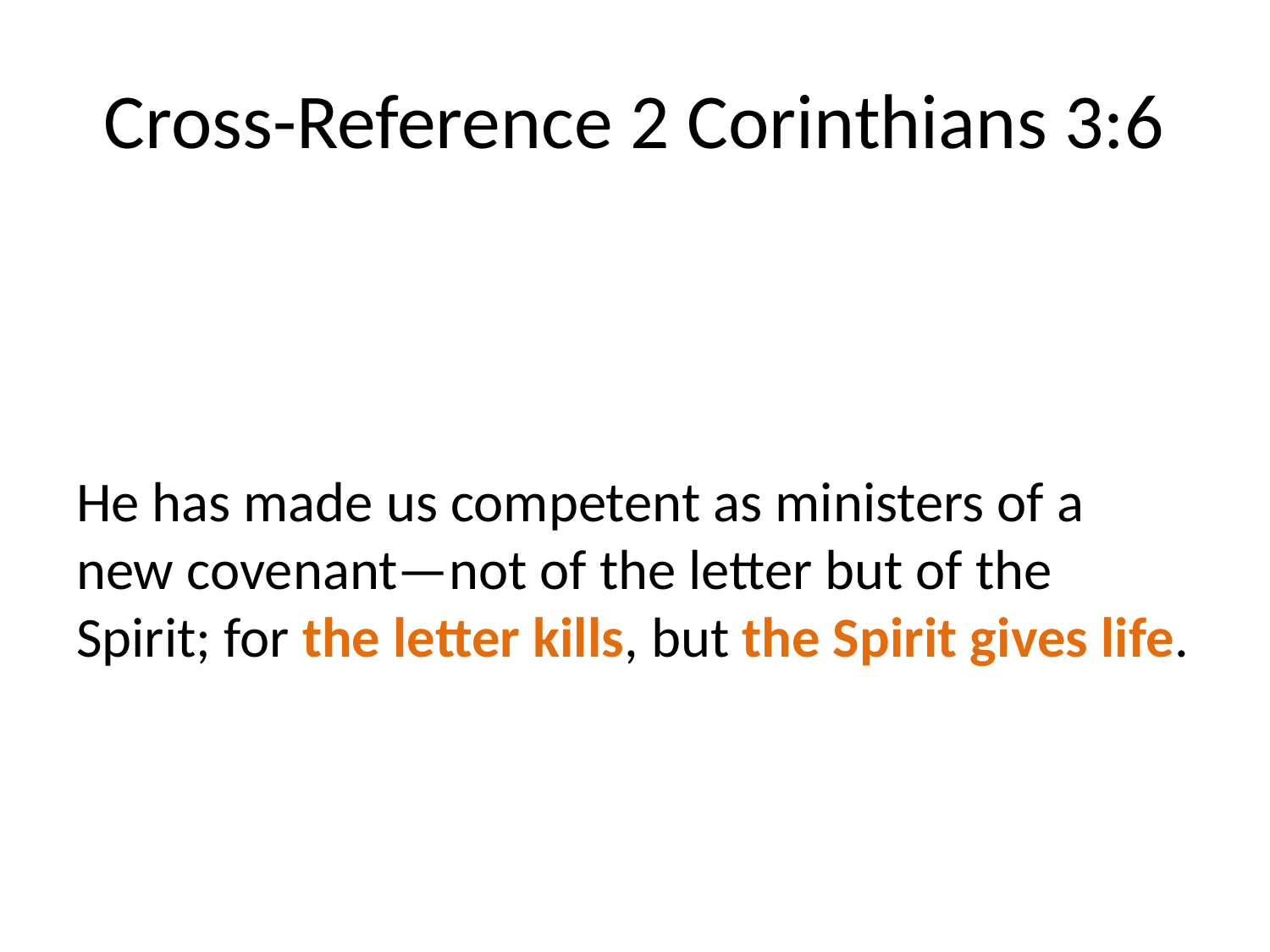

# Cross-Reference 2 Corinthians 3:6

He has made us competent as ministers of a new covenant—not of the letter but of the Spirit; for the letter kills, but the Spirit gives life.